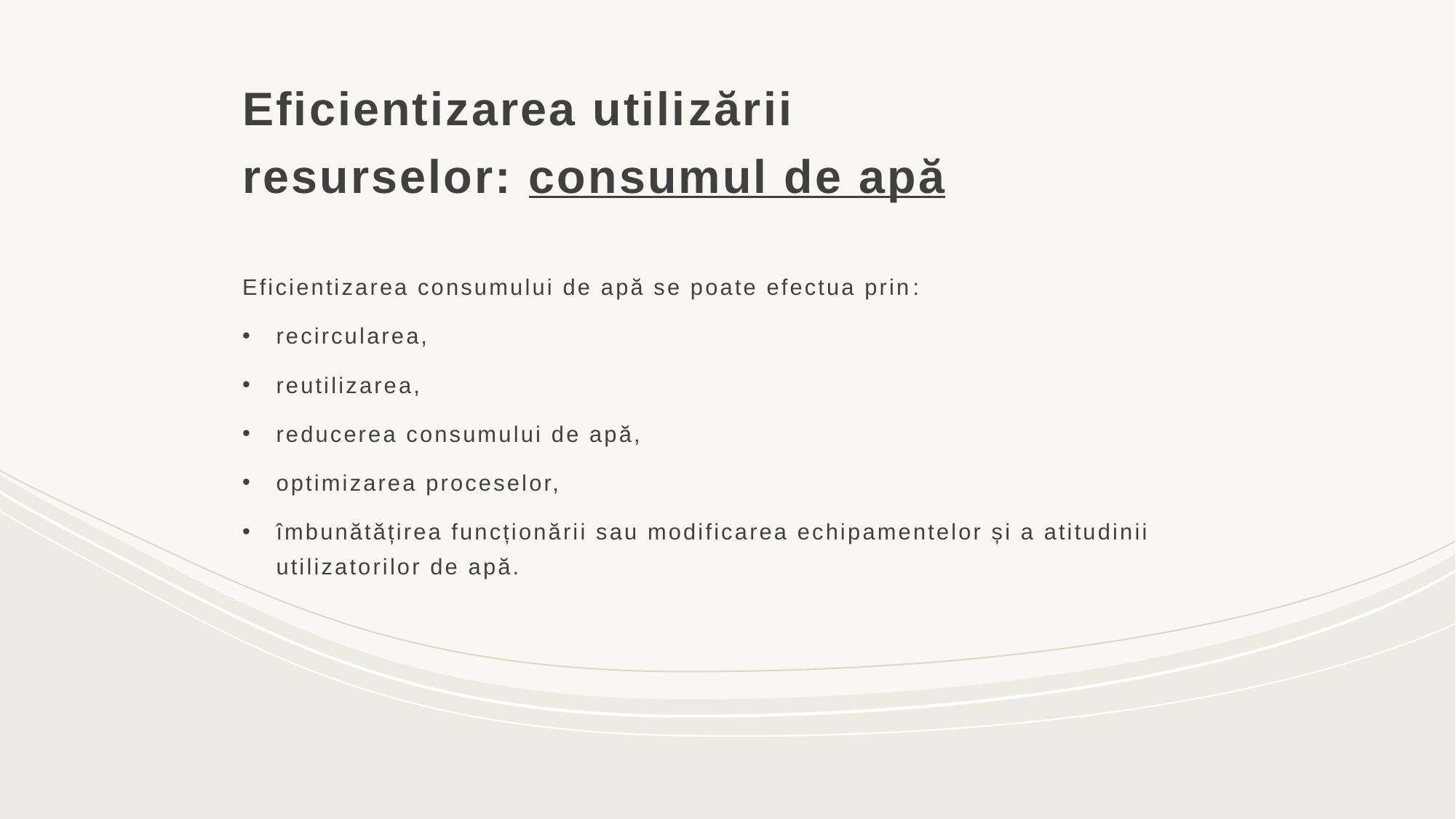

# Eficientizarea utilizării resurselor: consumul de apă
Eficientizarea consumului de apă se poate efectua prin:
recircularea,
reutilizarea,
reducerea consumului de apă,
optimizarea proceselor,
îmbunătățirea funcționării sau modificarea echipamentelor și a atitudinii utilizatorilor de apă.